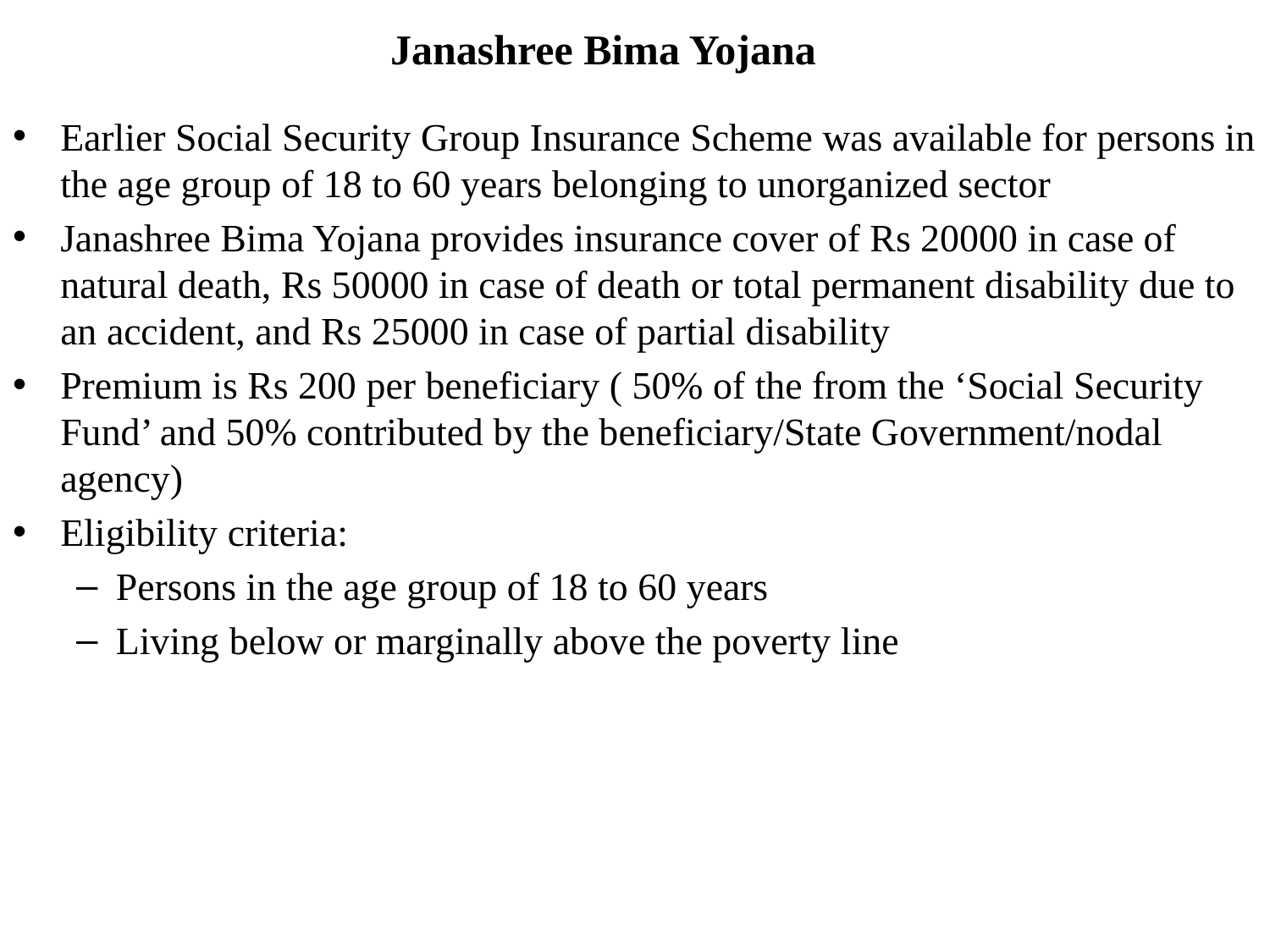

# Janashree Bima Yojana
Earlier Social Security Group Insurance Scheme was available for persons in the age group of 18 to 60 years belonging to unorganized sector
Janashree Bima Yojana provides insurance cover of Rs 20000 in case of natural death, Rs 50000 in case of death or total permanent disability due to an accident, and Rs 25000 in case of partial disability
Premium is Rs 200 per beneficiary ( 50% of the from the ‘Social Security Fund’ and 50% contributed by the beneficiary/State Government/nodal agency)
Eligibility criteria:
Persons in the age group of 18 to 60 years
Living below or marginally above the poverty line